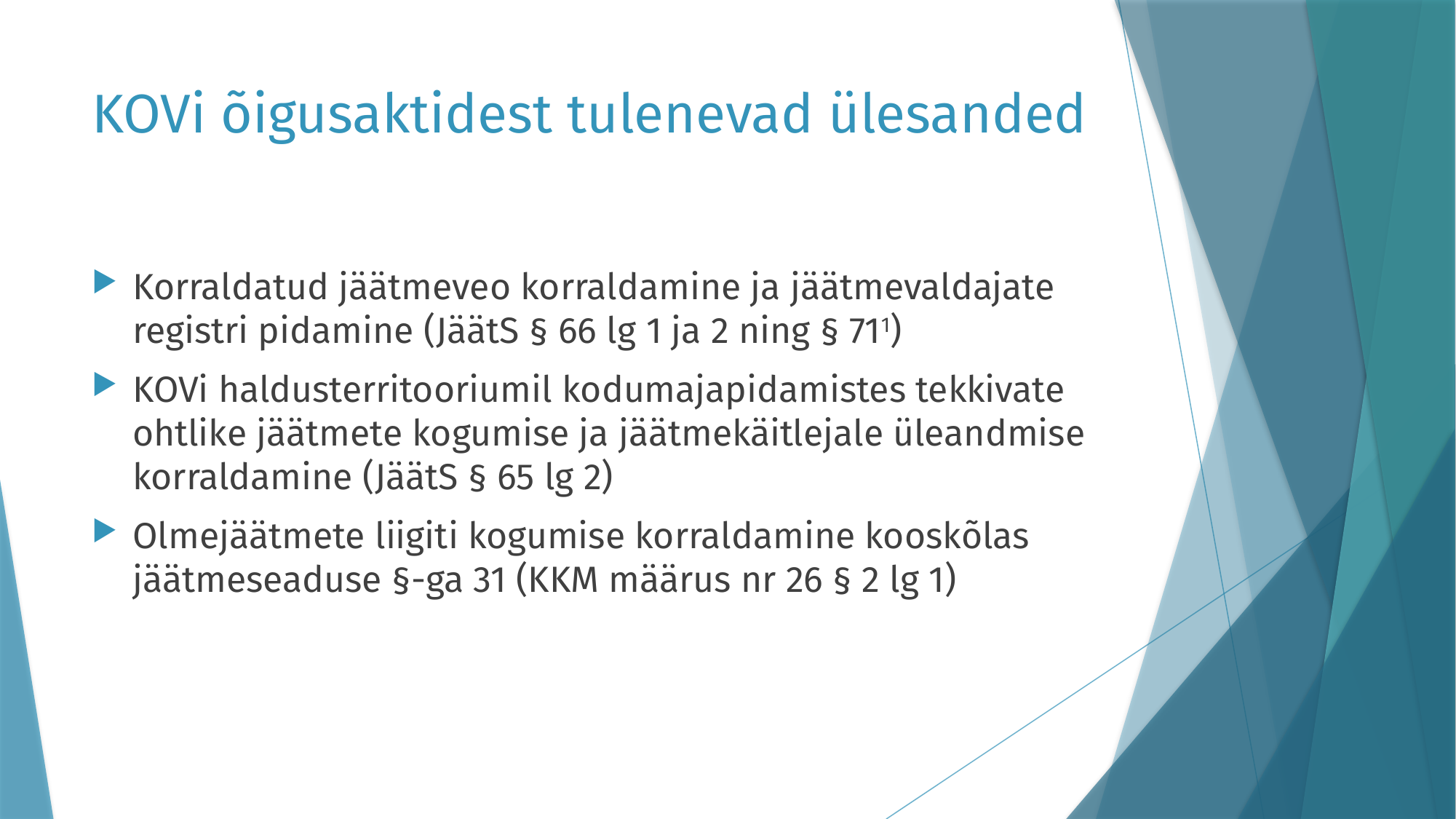

# KOVi õigusaktidest tulenevad ülesanded
Korraldatud jäätmeveo korraldamine ja jäätmevaldajate registri pidamine (JäätS § 66 lg 1 ja 2 ning § 711)
KOVi haldusterritooriumil kodumajapidamistes tekkivate ohtlike jäätmete kogumise ja jäätmekäitlejale üleandmise korraldamine (JäätS § 65 lg 2)
Olmejäätmete liigiti kogumise korraldamine kooskõlas jäätmeseaduse §-ga 31 (KKM määrus nr 26 § 2 lg 1)